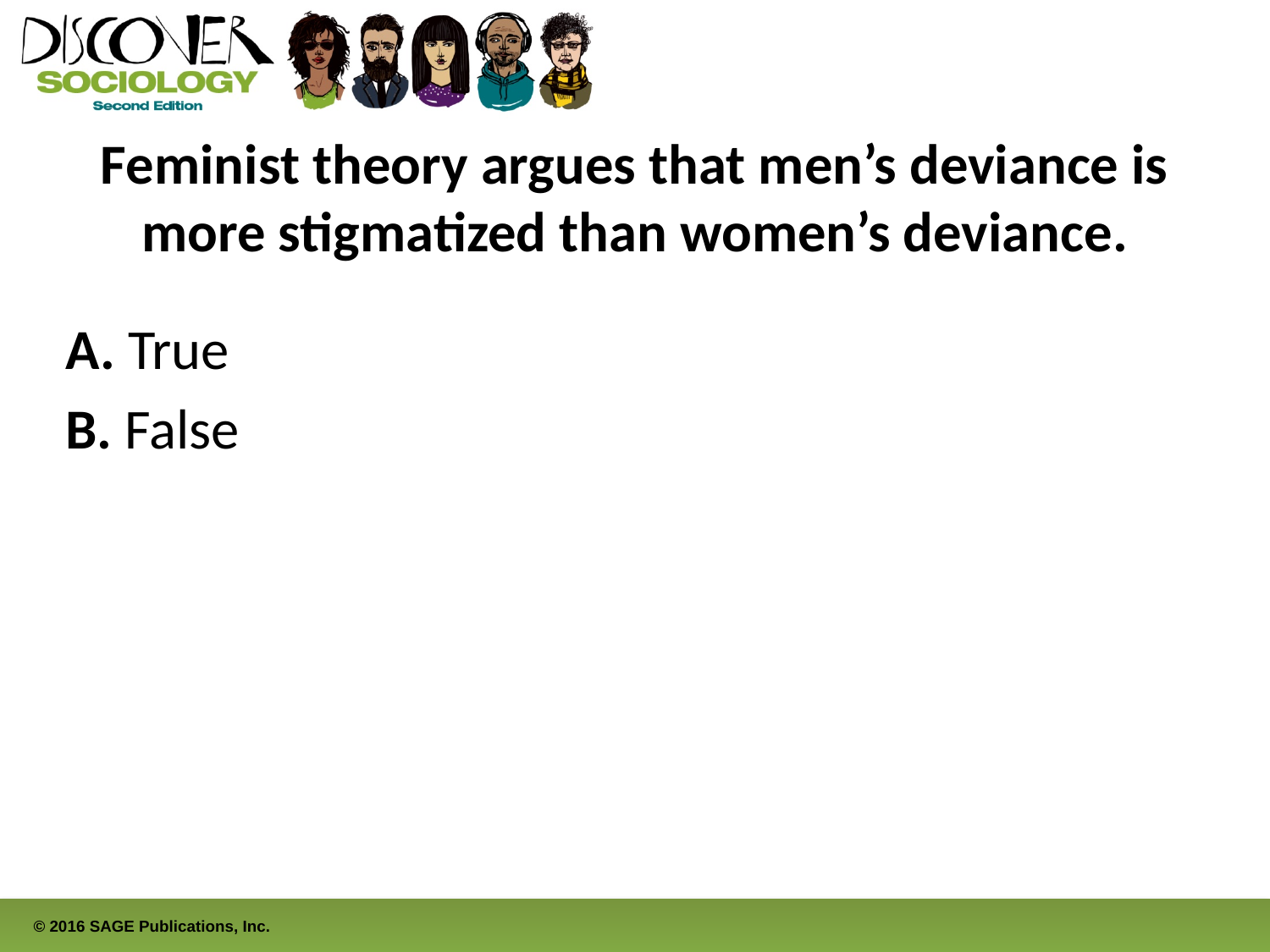

# Feminist theory argues that men’s deviance is more stigmatized than women’s deviance.
A. True
B. False